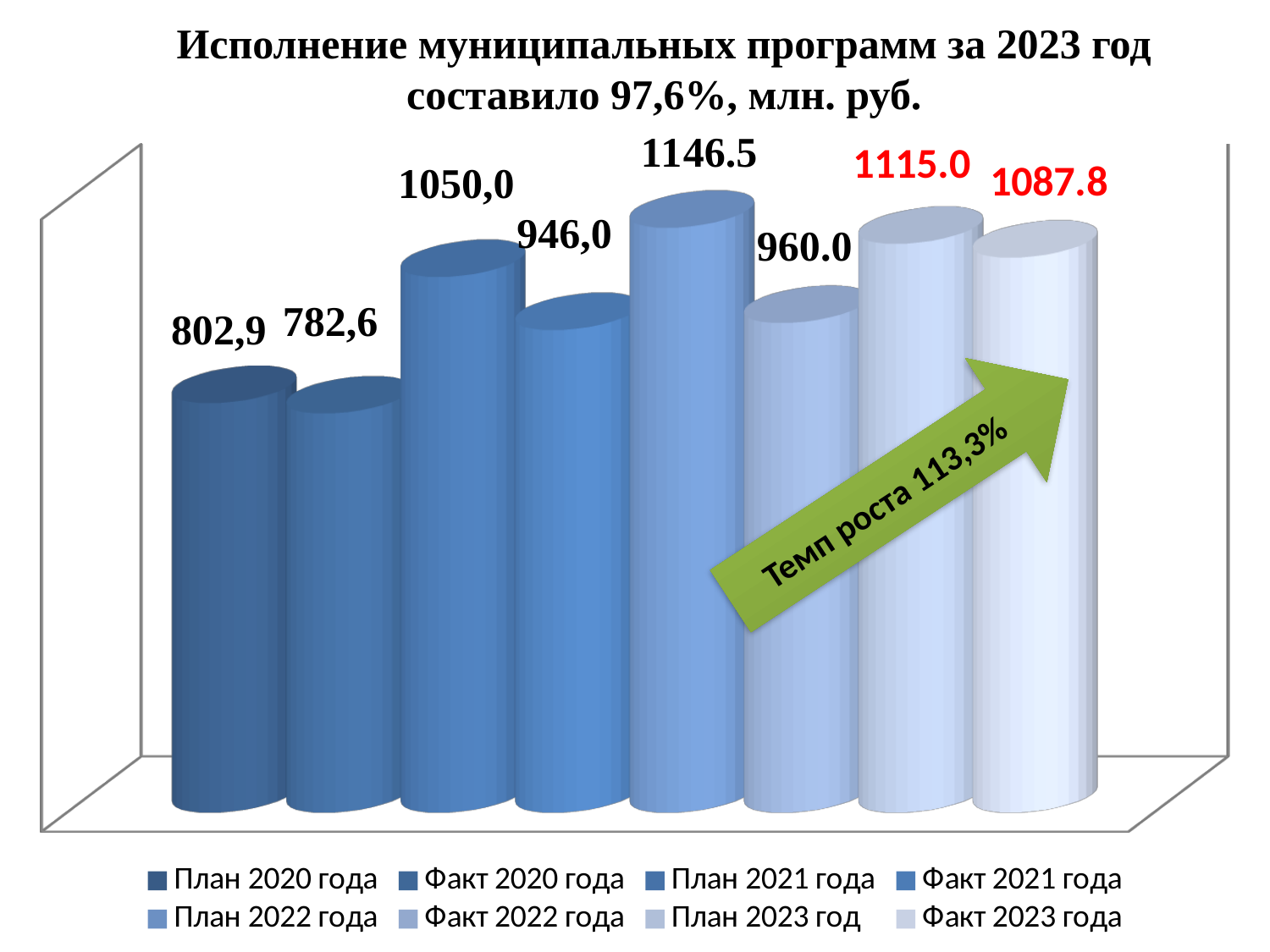

Исполнение муниципальных программ за 2023 год составило 97,6%, млн. руб.

[unsupported chart]

Темп роста 113,3%